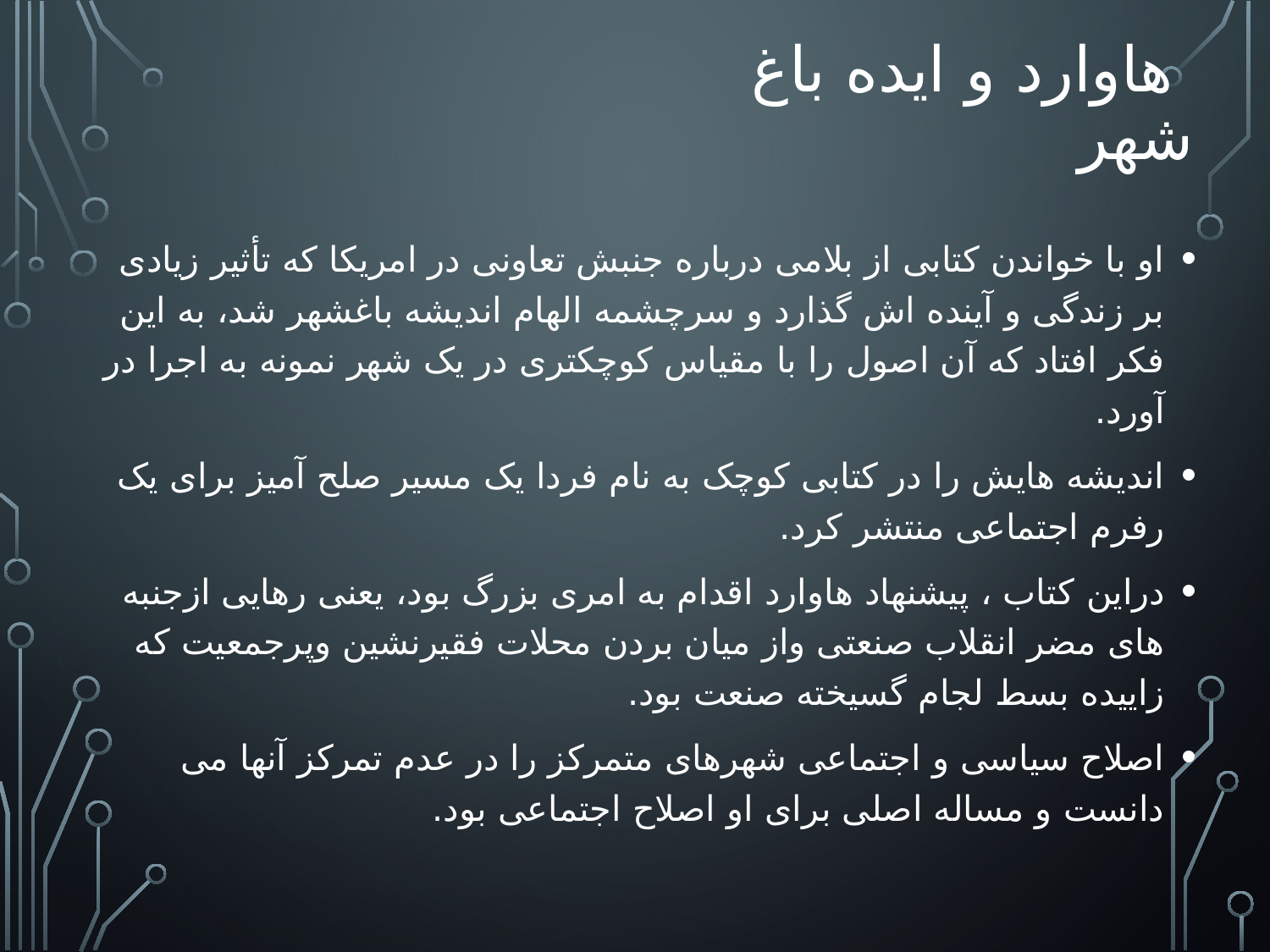

# هاوارد و ایده باغ شهر
او با خواندن کتابی از بلامی درباره جنبش تعاونی در امریکا که تأثیر زیادی بر زندگی و آینده اش گذارد و سرچشمه الهام اندیشه باغشهر شد، به این فکر افتاد که آن اصول را با مقیاس کوچکتری در یک شهر نمونه به اجرا در آورد.
اندیشه هایش را در کتابی کوچک به نام فردا یک مسیر صلح آمیز برای یک رفرم اجتماعی منتشر کرد.
دراین کتاب ، پیشنهاد هاوارد اقدام به امری بزرگ بود، یعنی رهایی ازجنبه های مضر انقلاب صنعتی واز میان بردن محلات فقیرنشین وپرجمعیت که زاییده بسط لجام گسیخته صنعت بود.
اصلاح سیاسی و اجتماعی شهرهای متمرکز را در عدم تمرکز آنها می دانست و مساله اصلی برای او اصلاح اجتماعی بود.